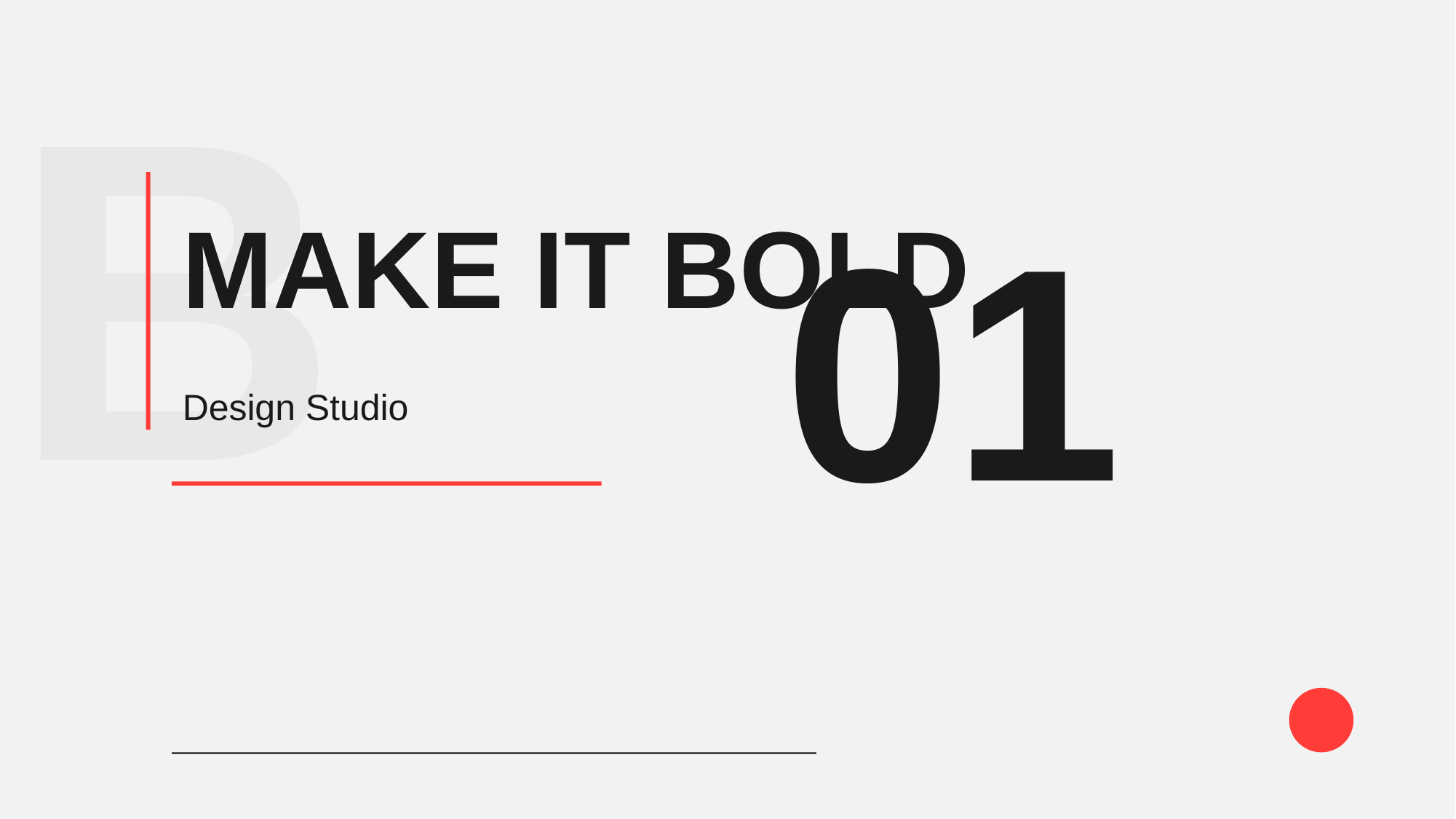

B

01
MAKE IT BOLD
Design Studio